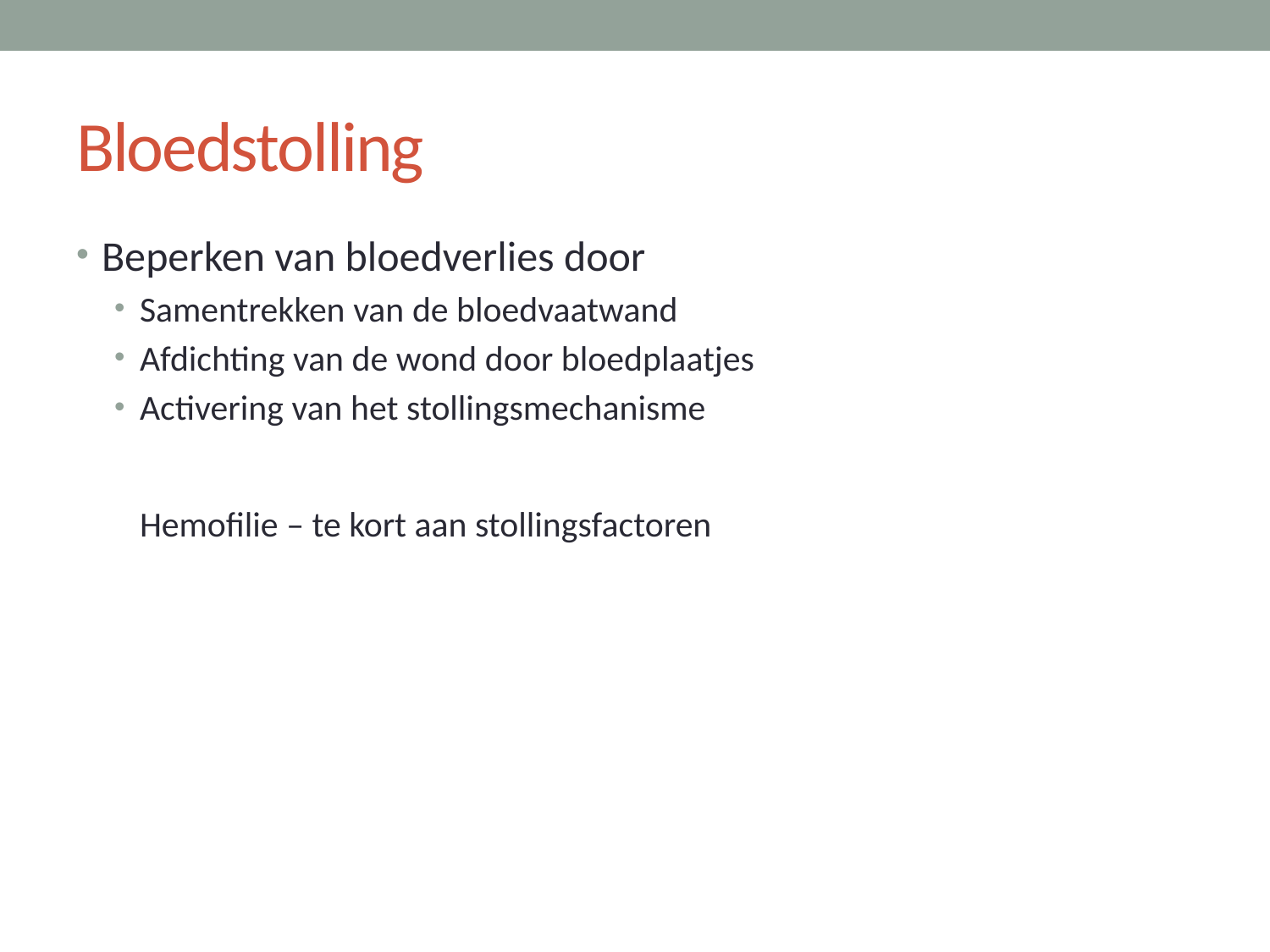

# Bloedstolling
Beperken van bloedverlies door
Samentrekken van de bloedvaatwand
Afdichting van de wond door bloedplaatjes
Activering van het stollingsmechanisme

Hemofilie – te kort aan stollingsfactoren